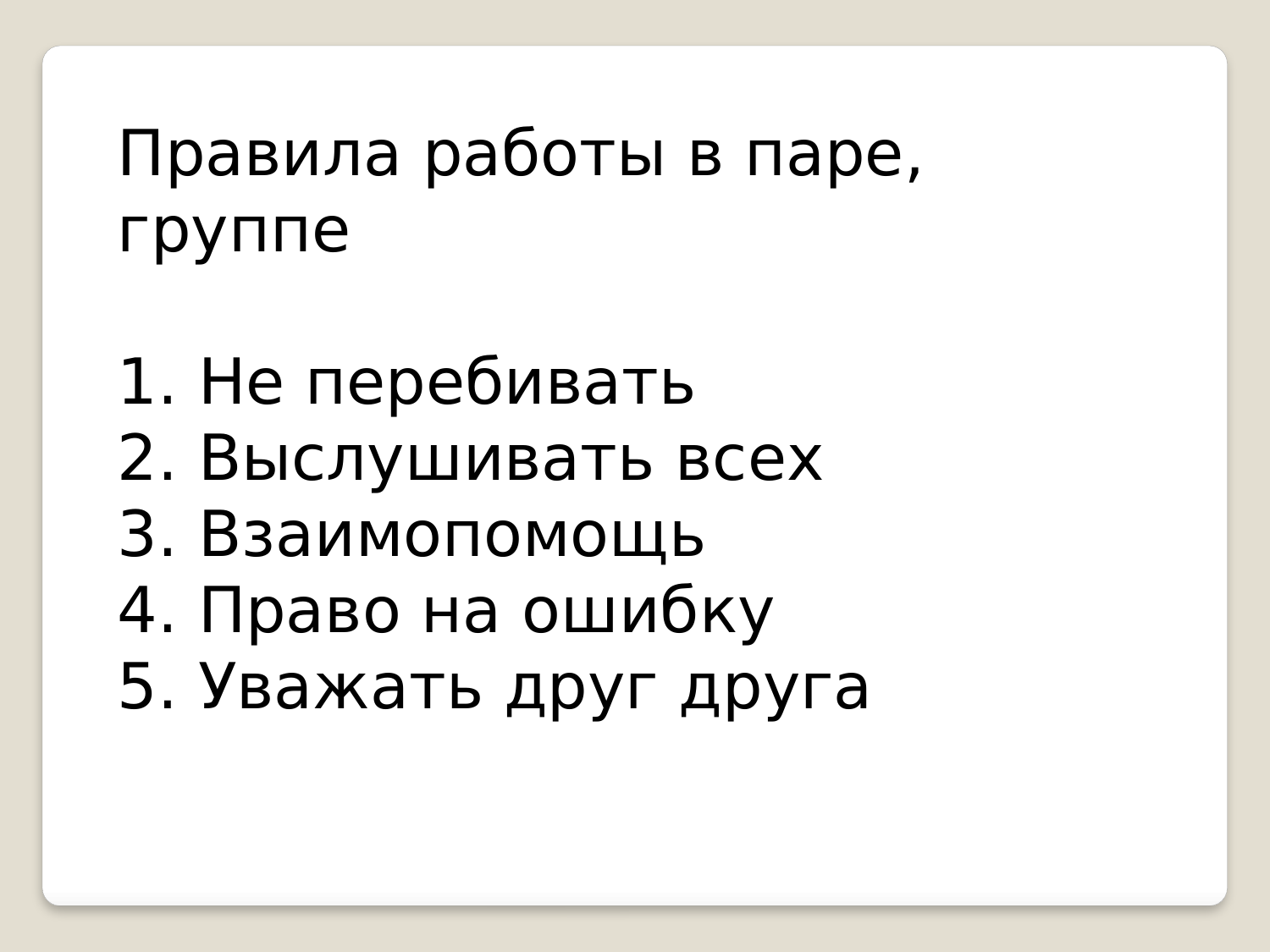

Правила работы в паре, группе

1. Не перебивать
2. Выслушивать всех
3. Взаимопомощь
4. Право на ошибку
5. Уважать друг друга